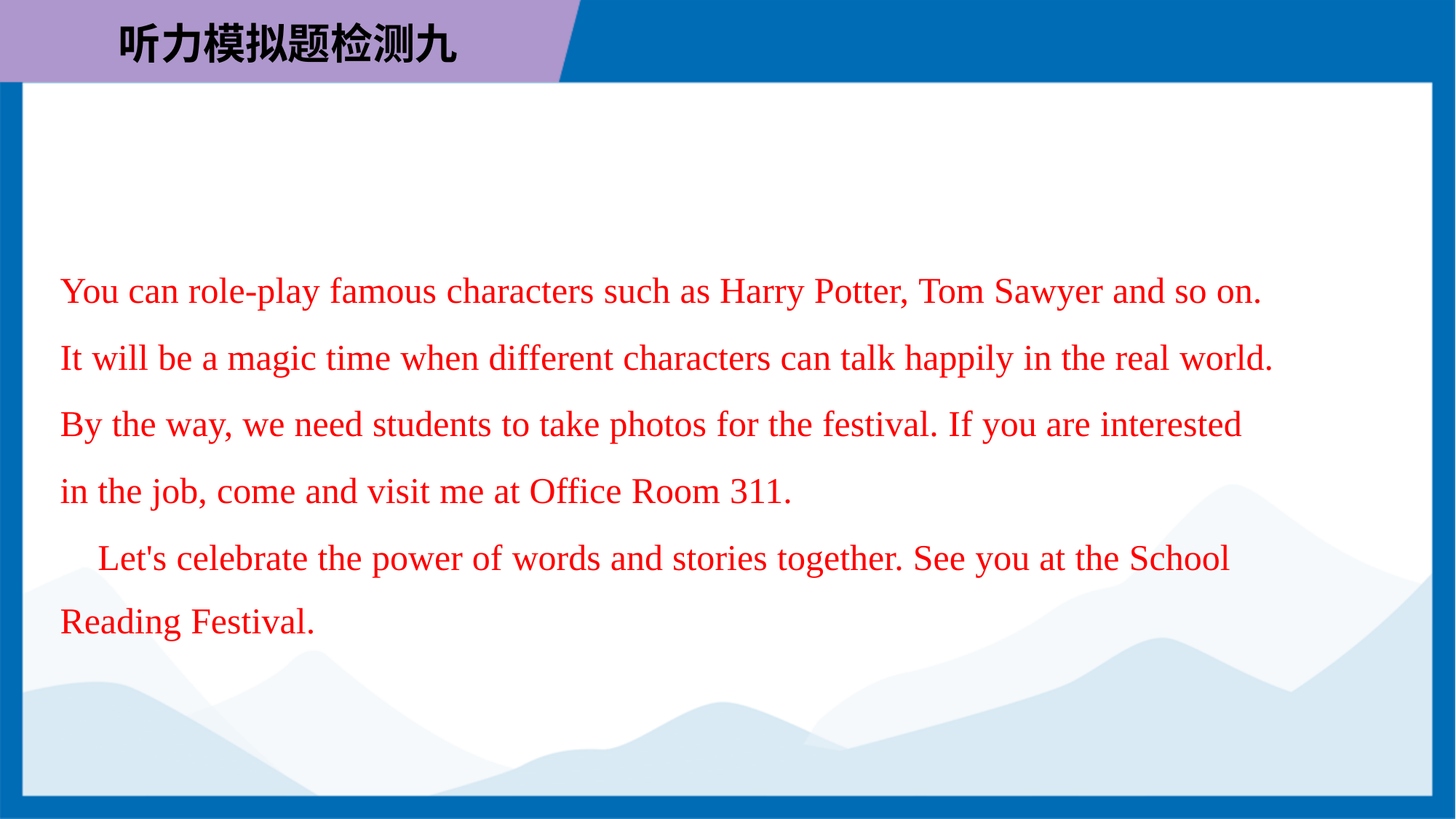

You can role-play famous characters such as Harry Potter, Tom Sawyer and so on.
It will be a magic time when different characters can talk happily in the real world.
By the way, we need students to take photos for the festival. If you are interested
in the job, come and visit me at Office Room 311.
    Let's celebrate the power of words and stories together. See you at the School
Reading Festival.